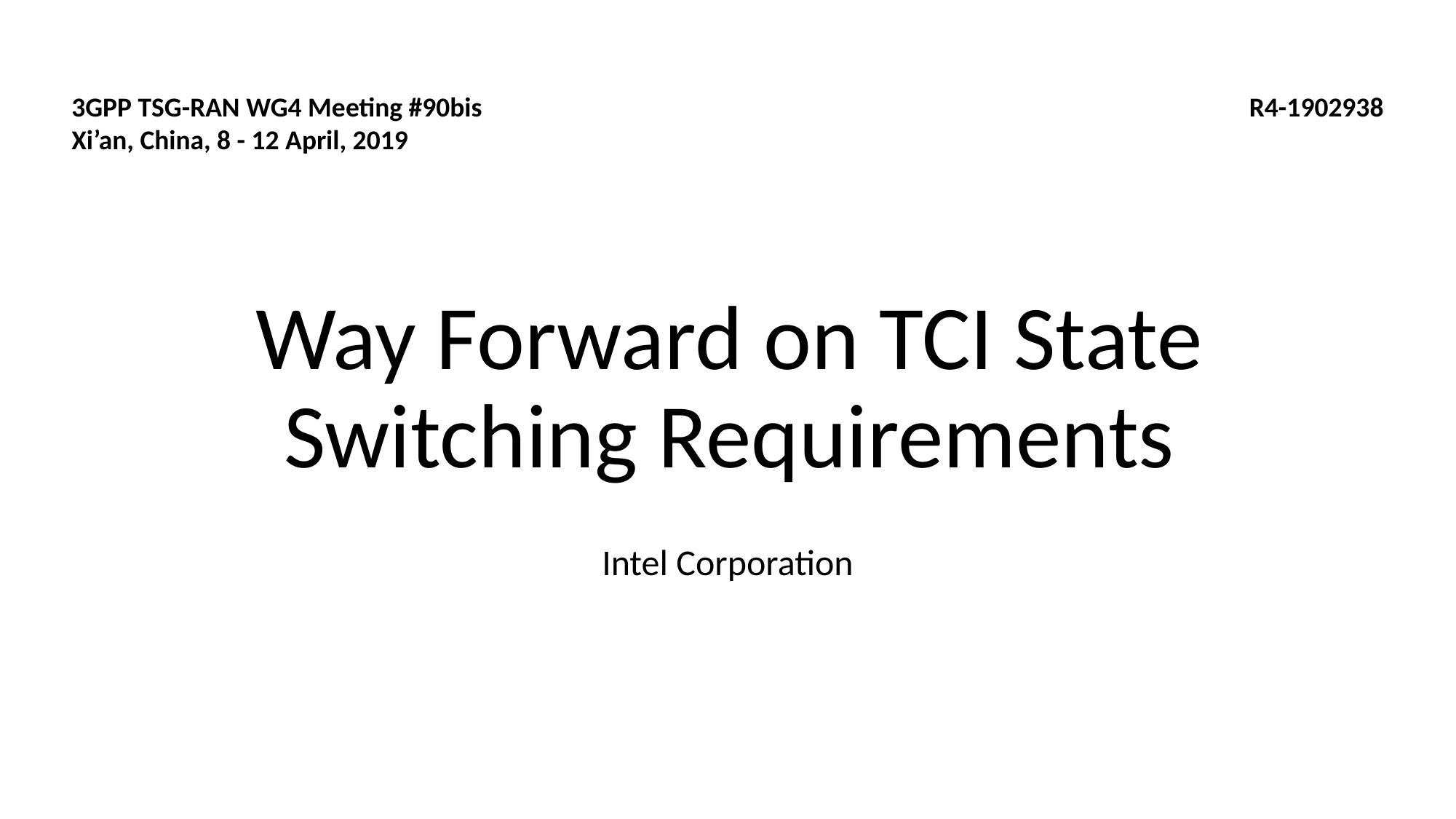

3GPP TSG-RAN WG4 Meeting #90bis 							              R4-1902938
Xi’an, China, 8 - 12 April, 2019
# Way Forward on TCI State Switching Requirements
Intel Corporation